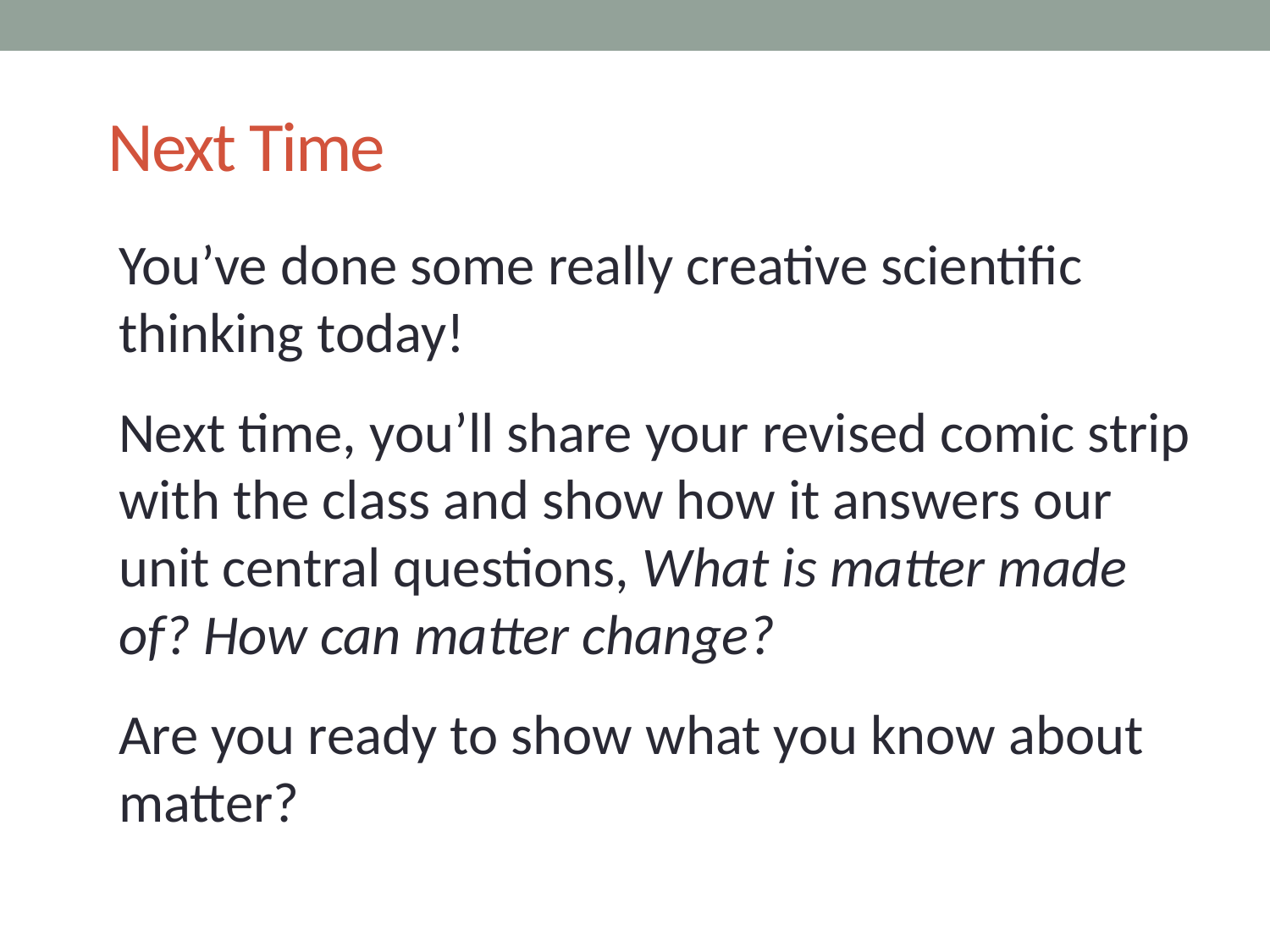

# Next Time
You’ve done some really creative scientific thinking today!
Next time, you’ll share your revised comic strip with the class and show how it answers our unit central questions, What is matter made of? How can matter change?
Are you ready to show what you know about matter?